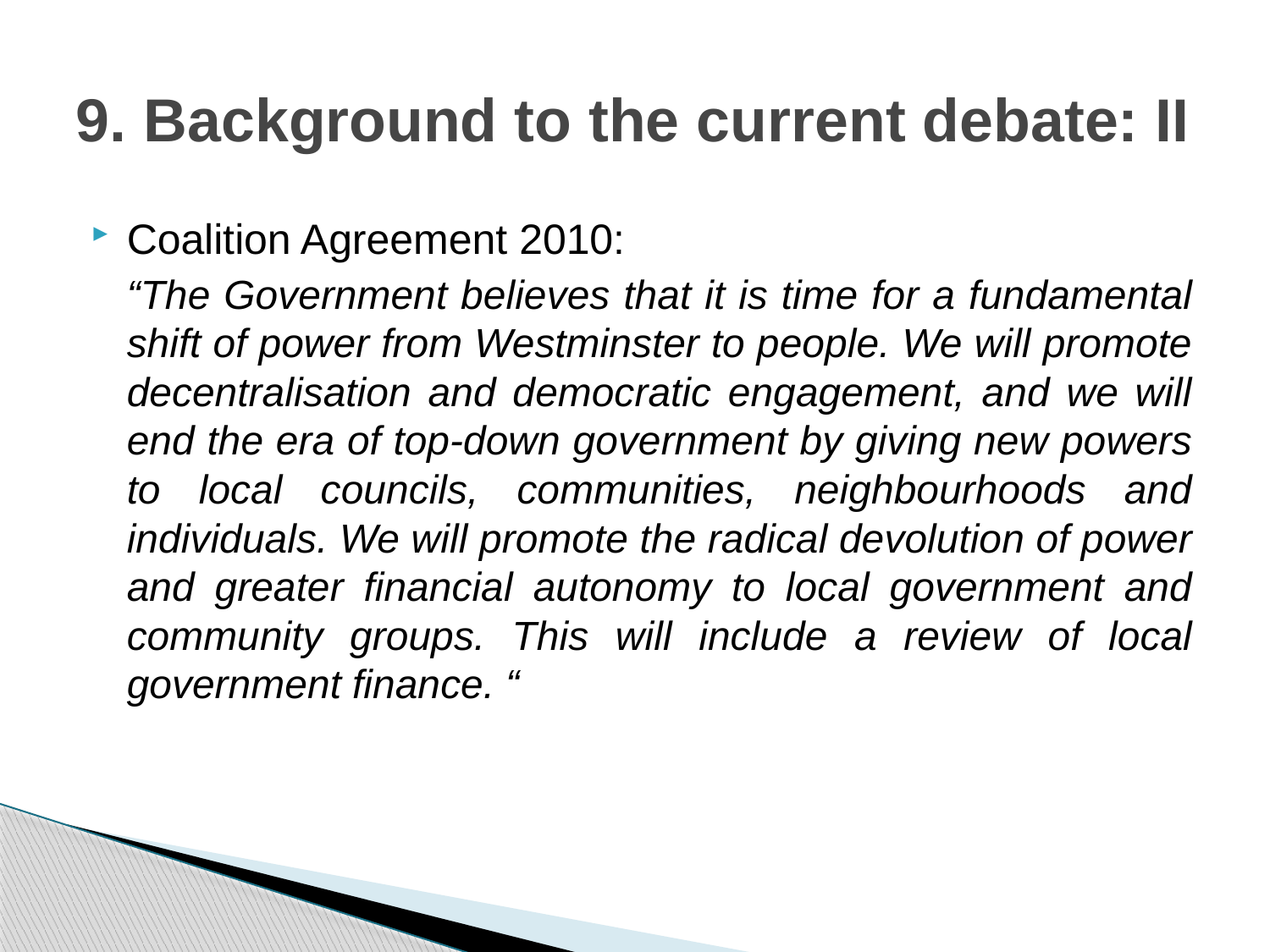

# 9. Background to the current debate: II
Coalition Agreement 2010:
“The Government believes that it is time for a fundamental shift of power from Westminster to people. We will promote decentralisation and democratic engagement, and we will end the era of top-down government by giving new powers to local councils, communities, neighbourhoods and individuals. We will promote the radical devolution of power and greater financial autonomy to local government and community groups. This will include a review of local government finance. “